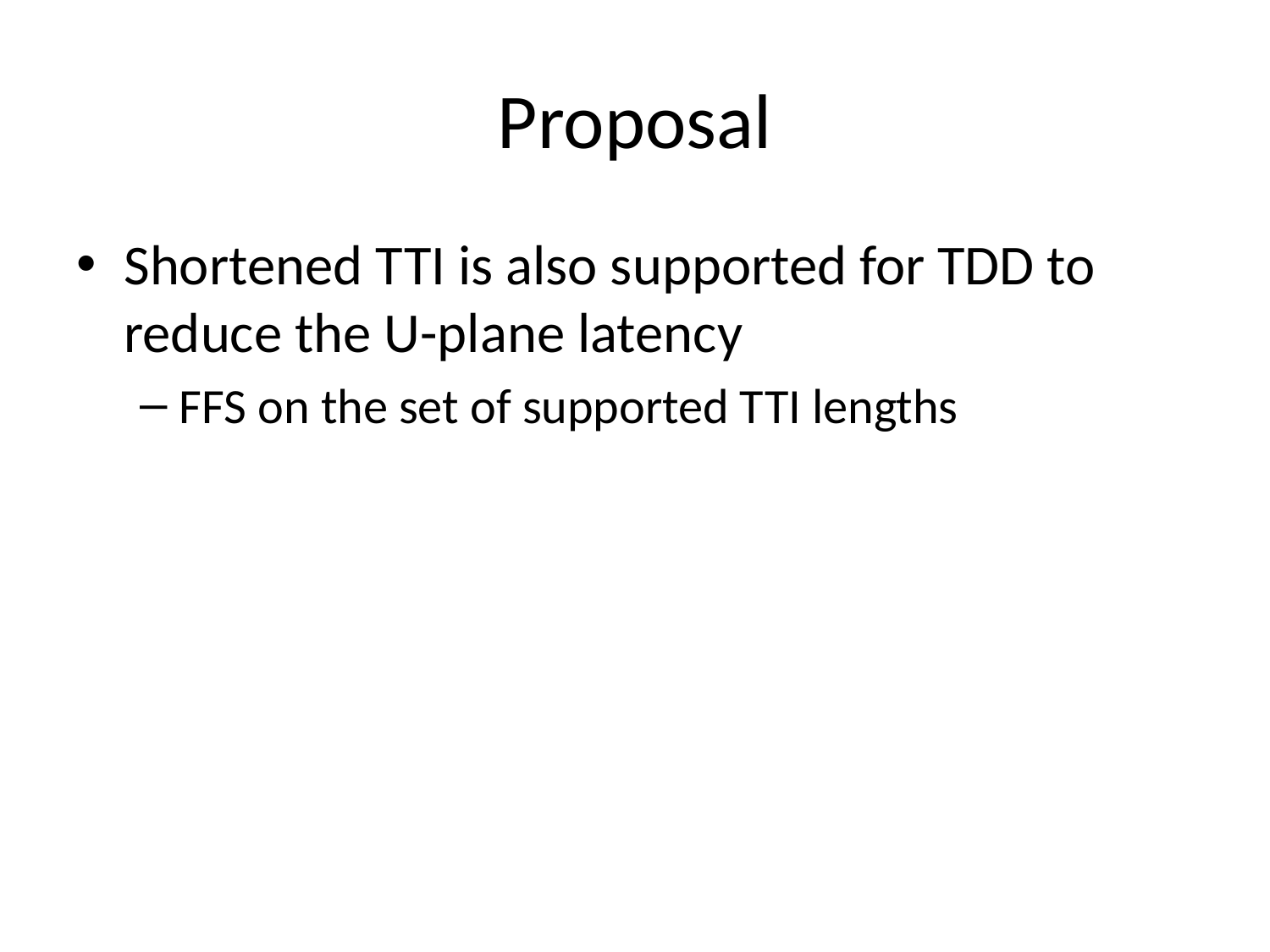

# Proposal
Shortened TTI is also supported for TDD to reduce the U-plane latency
FFS on the set of supported TTI lengths